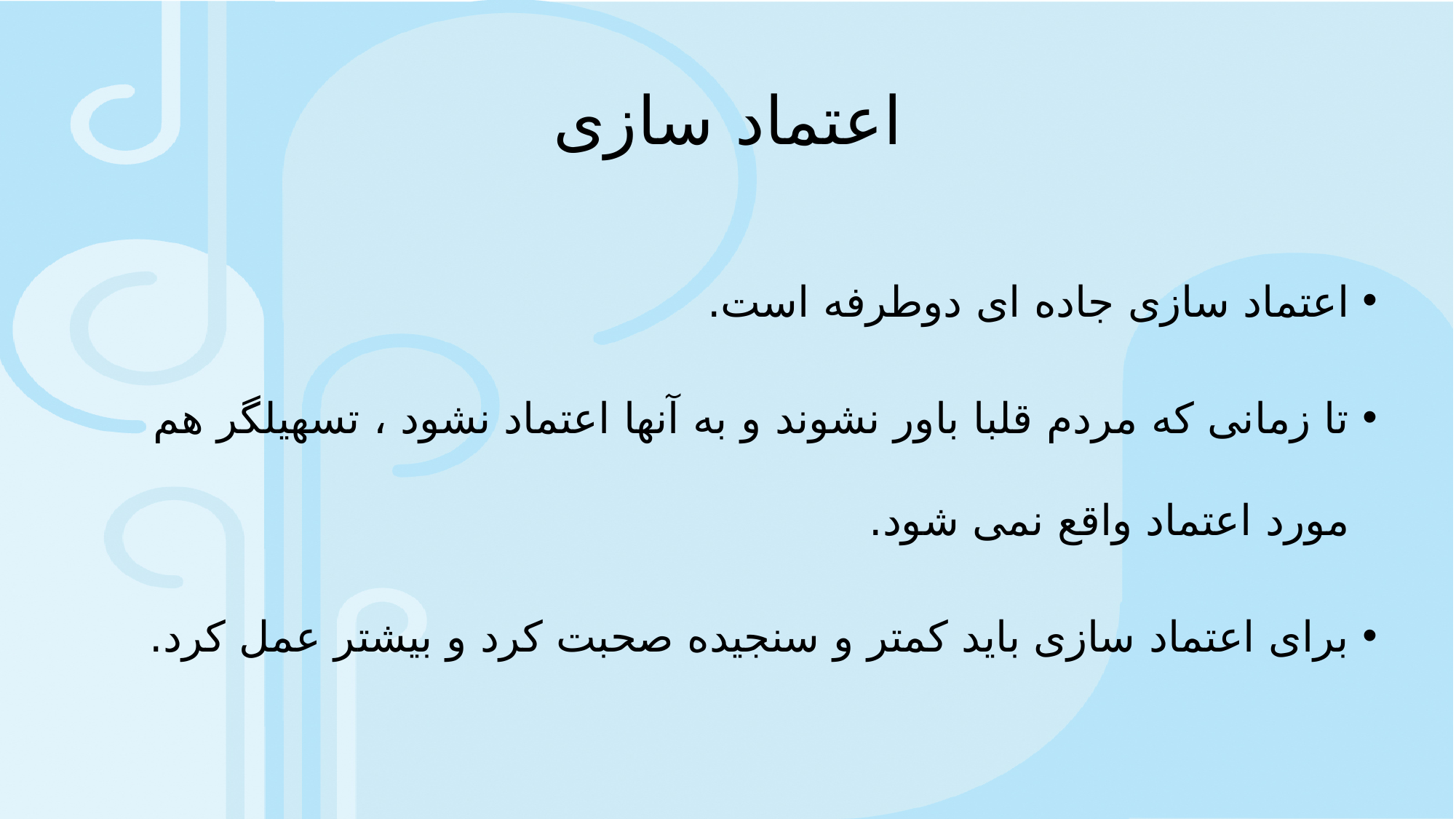

# اعتماد سازی
اعتماد سازی جاده ای دوطرفه است.
تا زمانی که مردم قلبا باور نشوند و به آنها اعتماد نشود ، تسهیلگر هم مورد اعتماد واقع نمی شود.
برای اعتماد سازی باید کمتر و سنجیده صحبت کرد و بیشتر عمل کرد.